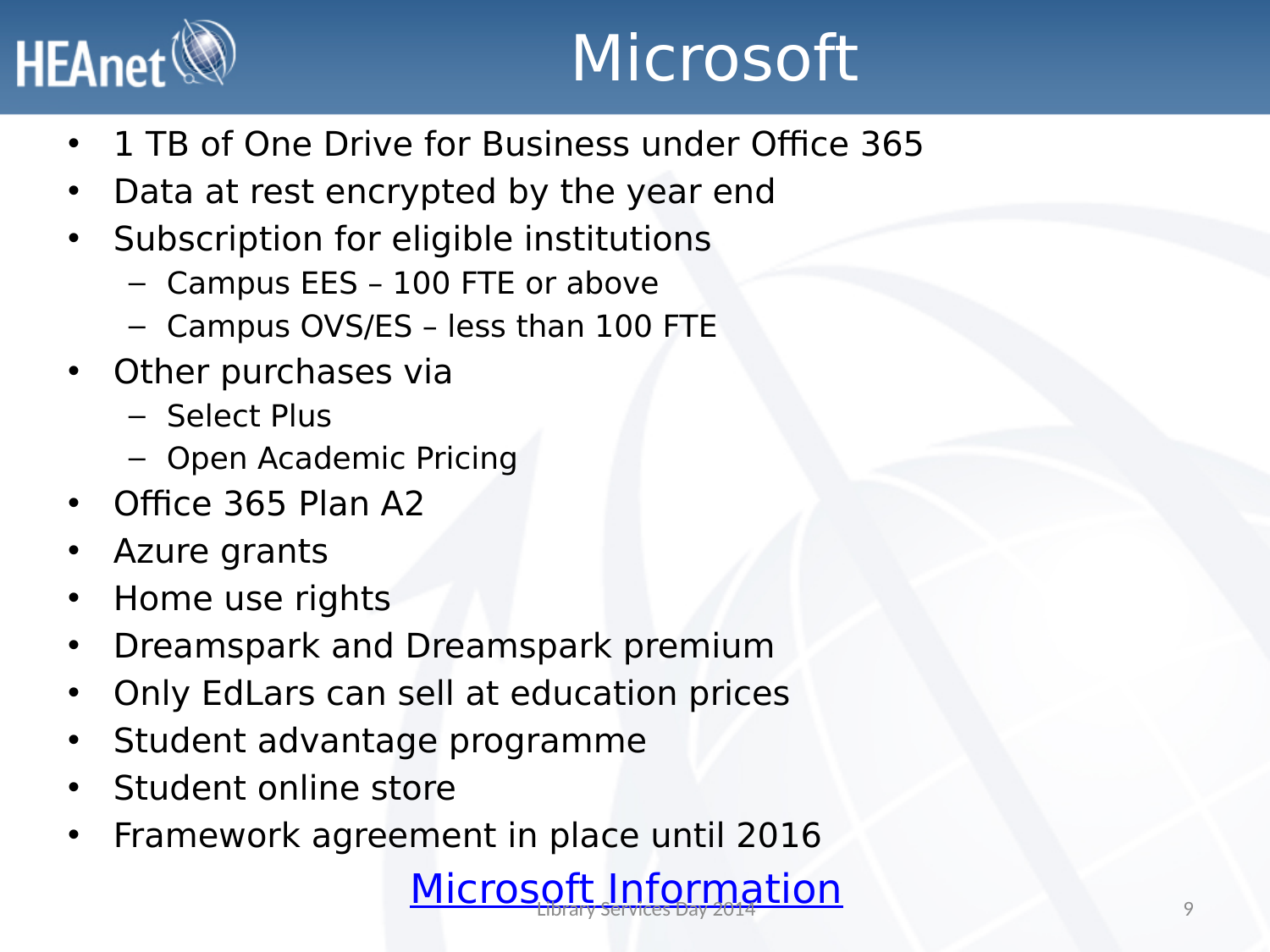

# Microsoft
1 TB of One Drive for Business under Office 365
Data at rest encrypted by the year end
Subscription for eligible institutions
Campus EES – 100 FTE or above
Campus OVS/ES – less than 100 FTE
Other purchases via
Select Plus
Open Academic Pricing
Office 365 Plan A2
Azure grants
Home use rights
Dreamspark and Dreamspark premium
Only EdLars can sell at education prices
Student advantage programme
Student online store
Framework agreement in place until 2016
Microsoft Information

Library Services Day 2014
9